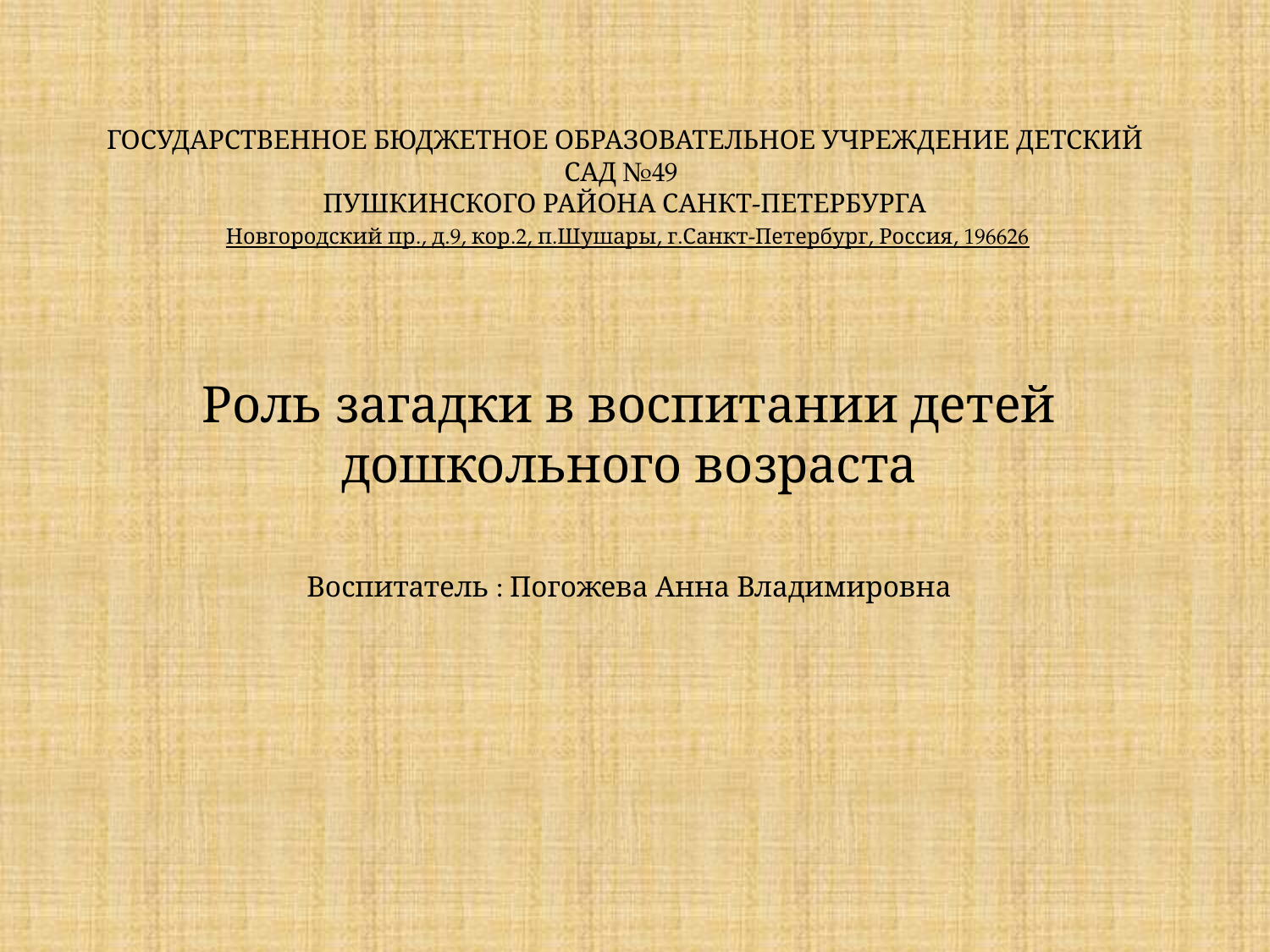

# ГОСУДАРСТВЕННОЕ БЮДЖЕТНОЕ ОБРАЗОВАТЕЛЬНОЕ УЧРЕЖДЕНИЕ ДЕТСКИЙ САД №49 ПУШКИНСКОГО РАЙОНА САНКТ-ПЕТЕРБУРГА  Новгородский пр., д.9, кор.2, п.Шушары, г.Санкт-Петербург, Россия, 196626
Роль загадки в воспитании детей дошкольного возраста

Воспитатель : Погожева Анна Владимировна